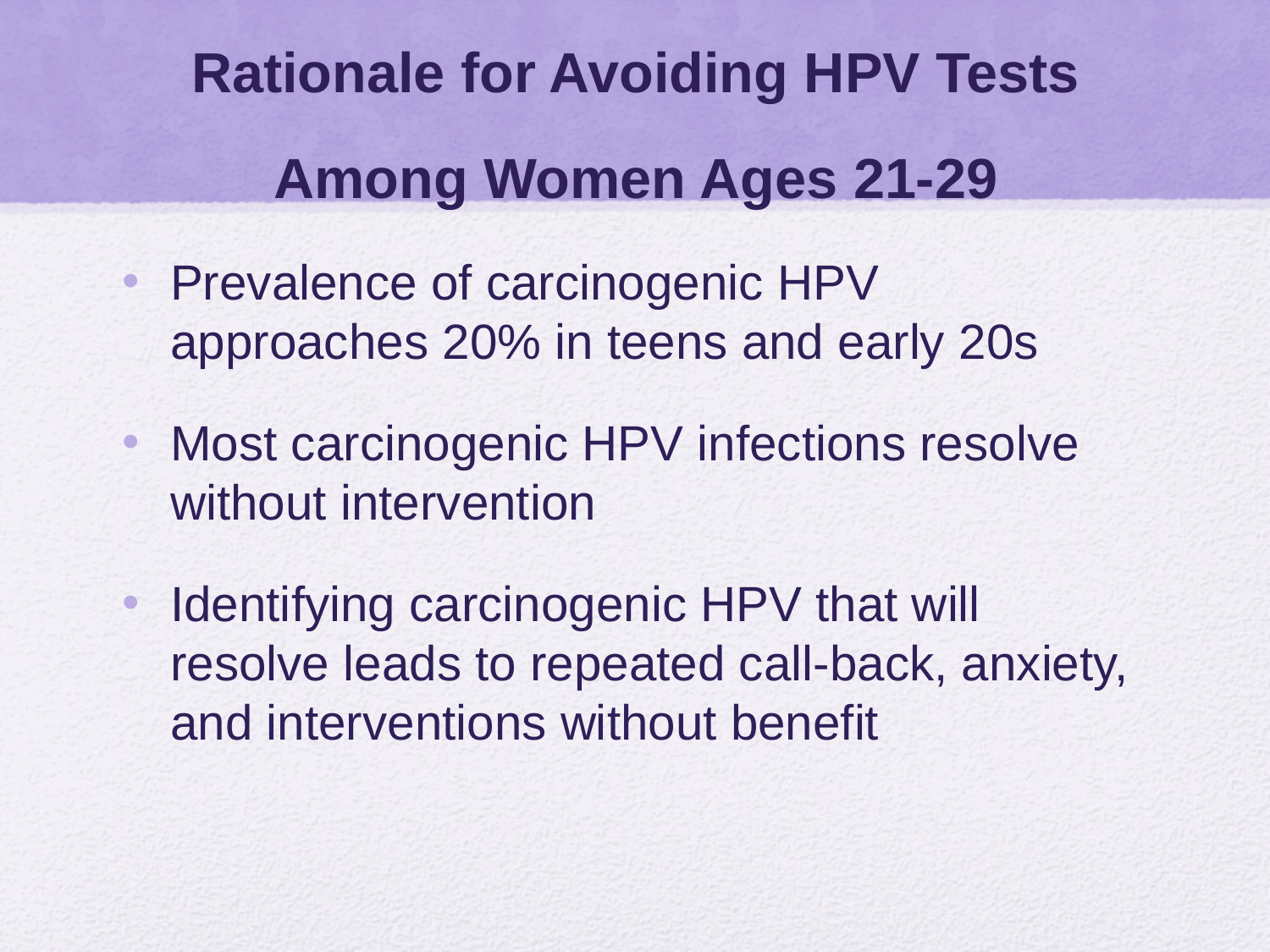

# Rationale for Avoiding HPV Tests Among Women Ages 21-29
Prevalence of carcinogenic HPV approaches 20% in teens and early 20s
Most carcinogenic HPV infections resolve without intervention
Identifying carcinogenic HPV that will resolve leads to repeated call-back, anxiety, and interventions without benefit